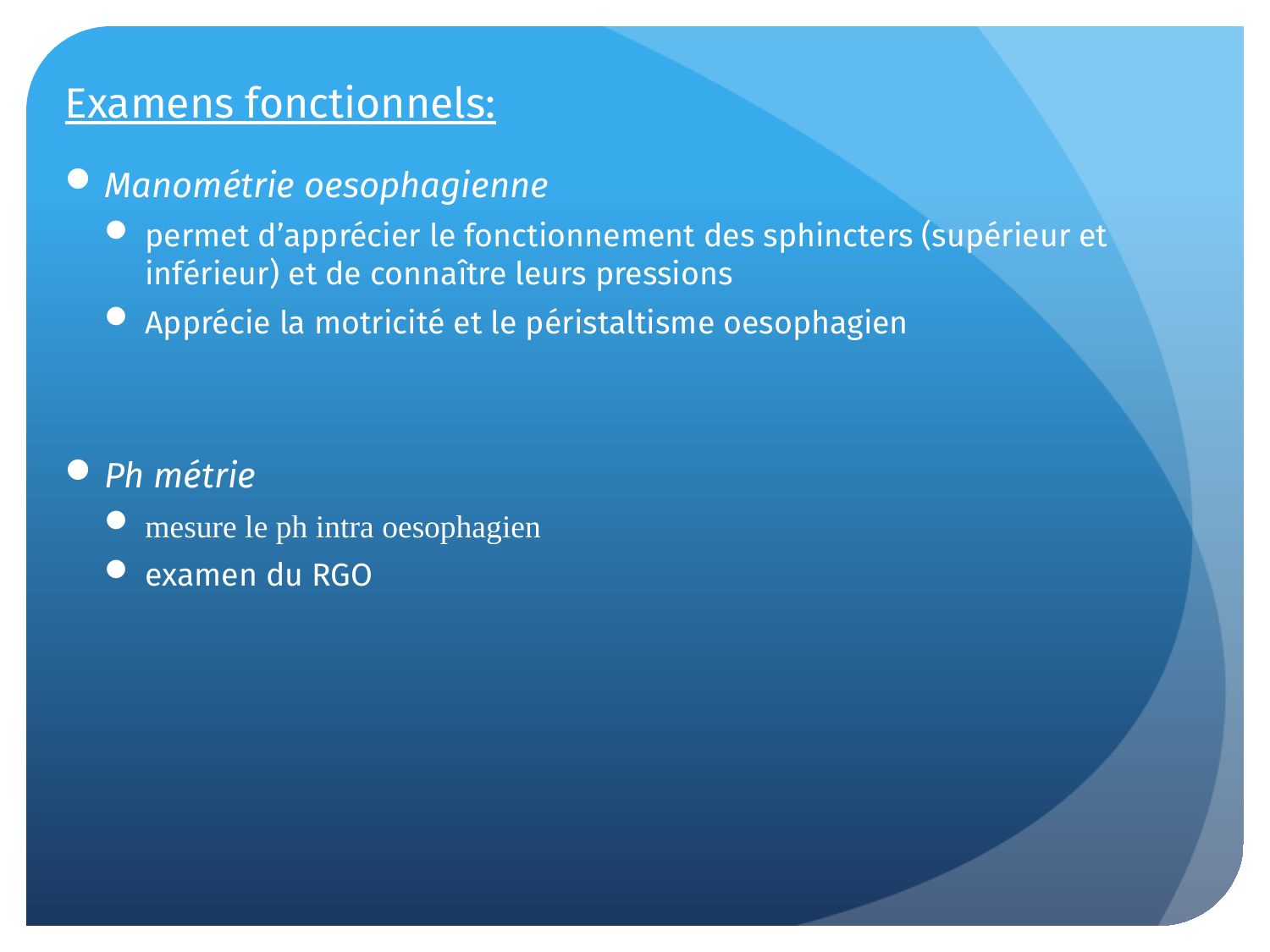

Examens fonctionnels:
Manométrie oesophagienne
permet d’apprécier le fonctionnement des sphincters (supérieur et inférieur) et de connaître leurs pressions
Apprécie la motricité et le péristaltisme oesophagien

Ph métrie
mesure le ph intra oesophagien
examen du RGO